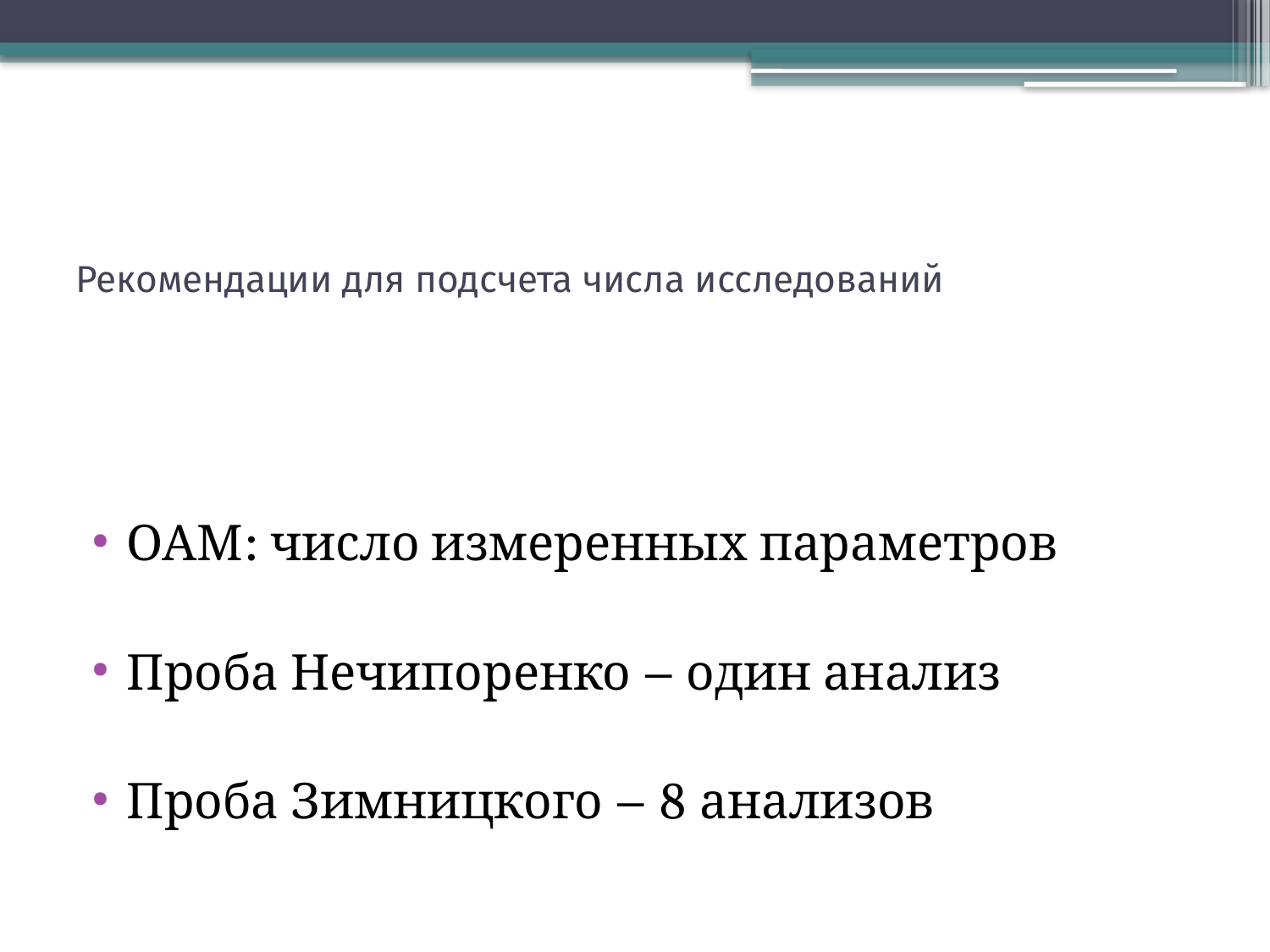

# Рекомендации для подсчета числа исследований

ОАМ: число измеренных параметров

Проба Нечипоренко – один анализ

Проба Зимницкого – 8 анализов